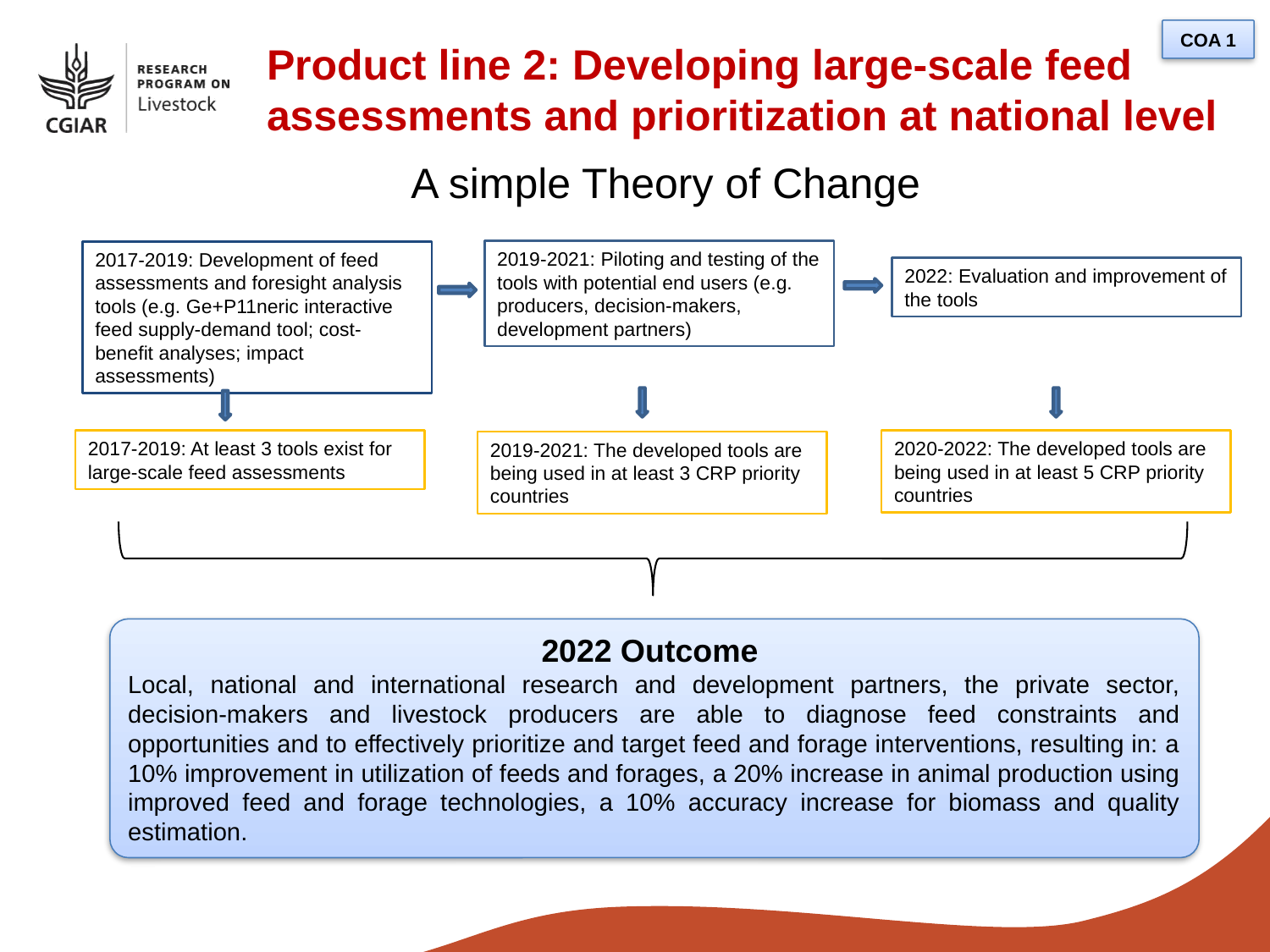

COA 1

Product line 2: Developing large-scale feed assessments and prioritization at national level
A simple Theory of Change
2019-2021: Piloting and testing of the tools with potential end users (e.g. producers, decision-makers, development partners)
2017-2019: Development of feed assessments and foresight analysis tools (e.g. Ge+P11neric interactive  feed supply-demand tool; cost-benefit analyses; impact assessments)
2022: Evaluation and improvement of the tools

2017-2019: At least 3 tools exist for large-scale feed assessments
2020-2022: The developed tools are being used in at least 5 CRP priority countries
2019-2021: The developed tools are being used in at least 3 CRP priority countries
2022 Outcome
Local, national and international research and development partners, the private sector, decision-makers and livestock producers are able to diagnose feed constraints and opportunities and to effectively prioritize and target feed and forage interventions, resulting in: a 10% improvement in utilization of feeds and forages, a 20% increase in animal production using improved feed and forage technologies, a 10% accuracy increase for biomass and quality estimation.